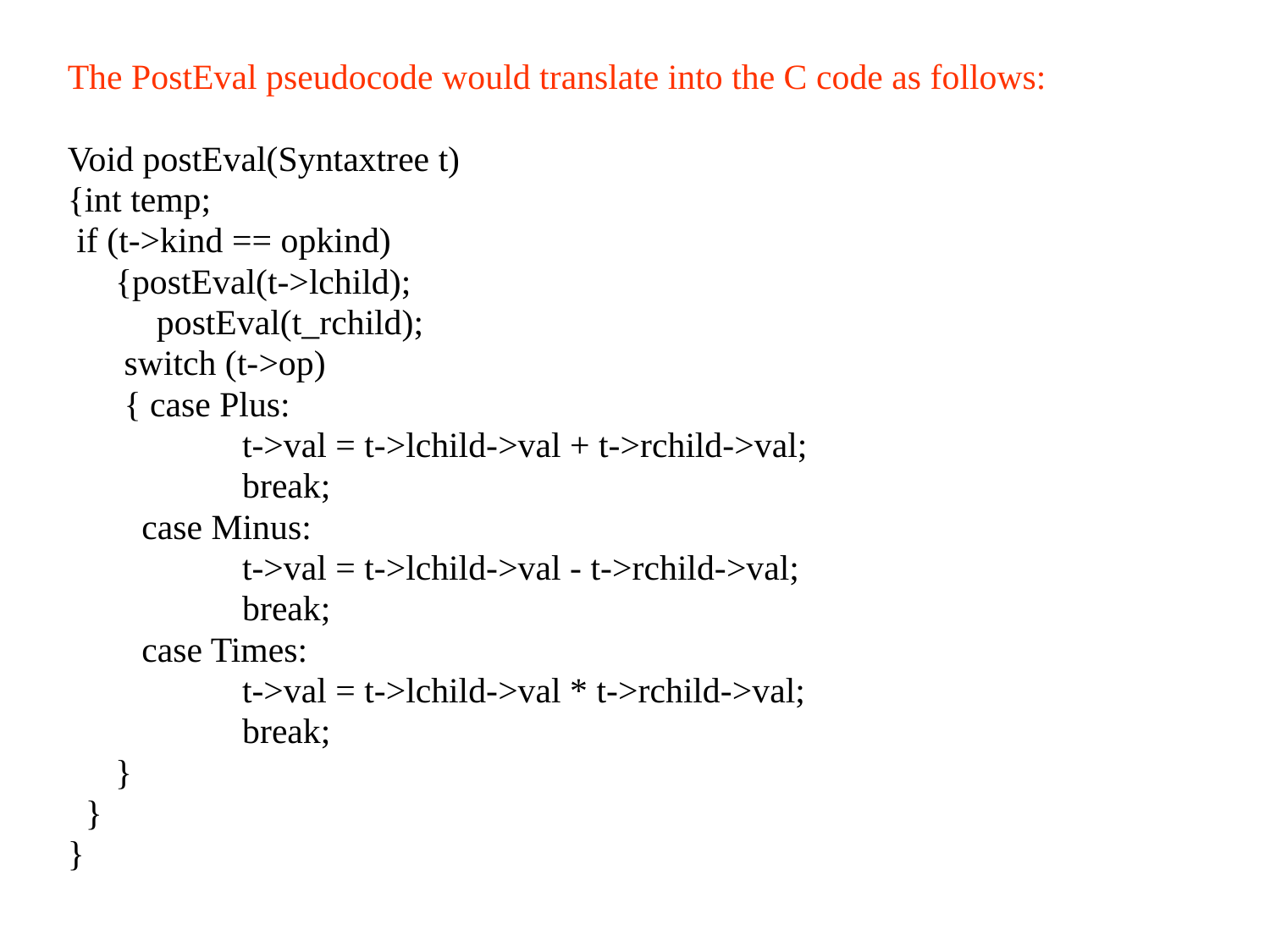

The PostEval pseudocode would translate into the C code as follows:

Void postEval(Syntaxtree t)
{int temp;
 if (t->kind == opkind)
	{postEval(t->lchild);
          postEval(t_rchild);
	 switch (t->op)
	 { case Plus:
		t->val = t->lchild->val + t->rchild->val;
		break;
	   case Minus:
		t->val = t->lchild->val - t->rchild->val;
		break;
	   case Times:
		t->val = t->lchild->val * t->rchild->val;
		break;
	}
  }
}